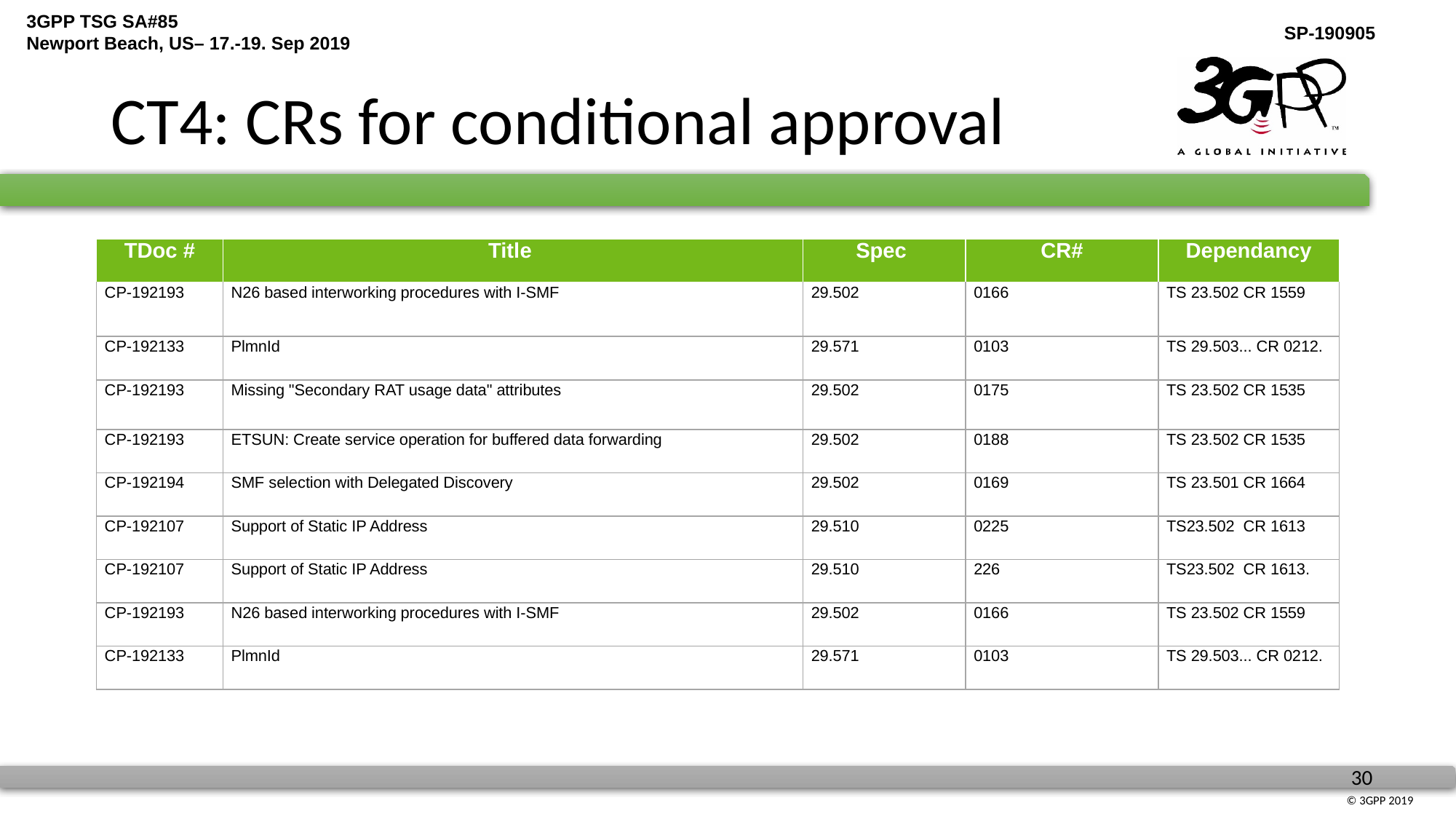

# CT4: CRs for conditional approval
| TDoc # | Title | Spec | CR# | Dependancy |
| --- | --- | --- | --- | --- |
| CP-192193 | N26 based interworking procedures with I-SMF | 29.502 | 0166 | TS 23.502 CR 1559 |
| CP-192133 | PlmnId | 29.571 | 0103 | TS 29.503... CR 0212. |
| CP-192193 | Missing "Secondary RAT usage data" attributes | 29.502 | 0175 | TS 23.502 CR 1535 |
| CP-192193 | ETSUN: Create service operation for buffered data forwarding | 29.502 | 0188 | TS 23.502 CR 1535 |
| CP-192194 | SMF selection with Delegated Discovery | 29.502 | 0169 | TS 23.501 CR 1664 |
| CP-192107 | Support of Static IP Address | 29.510 | 0225 | TS23.502 CR 1613 |
| CP-192107 | Support of Static IP Address | 29.510 | 226 | TS23.502 CR 1613. |
| CP-192193 | N26 based interworking procedures with I-SMF | 29.502 | 0166 | TS 23.502 CR 1559 |
| CP-192133 | PlmnId | 29.571 | 0103 | TS 29.503... CR 0212. |